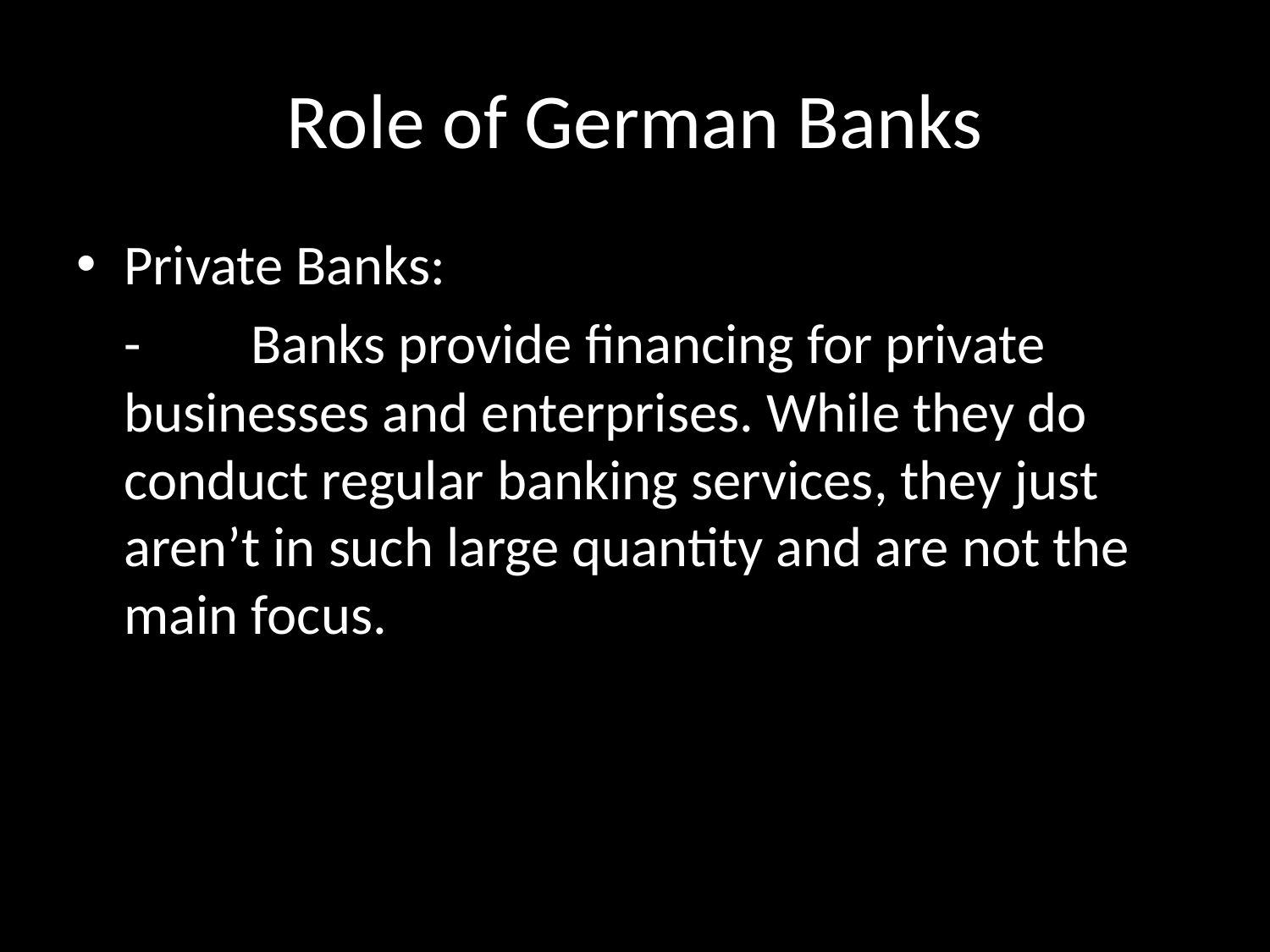

# Role of German Banks
Private Banks:
	-	Banks provide financing for private businesses and enterprises. While they do conduct regular banking services, they just aren’t in such large quantity and are not the main focus.